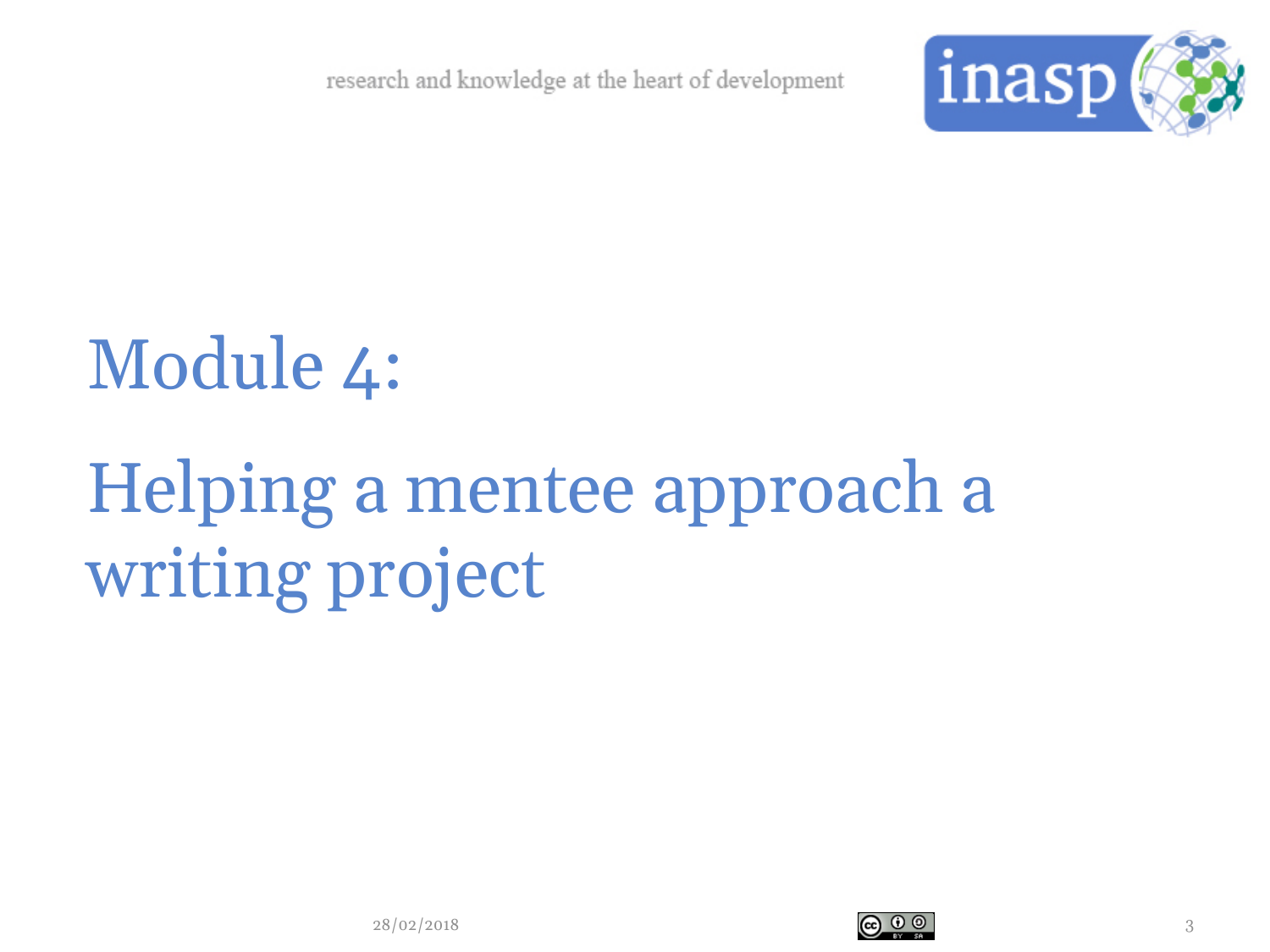

Module 4:

Helping a mentee approach a writing project
28/02/2018
3